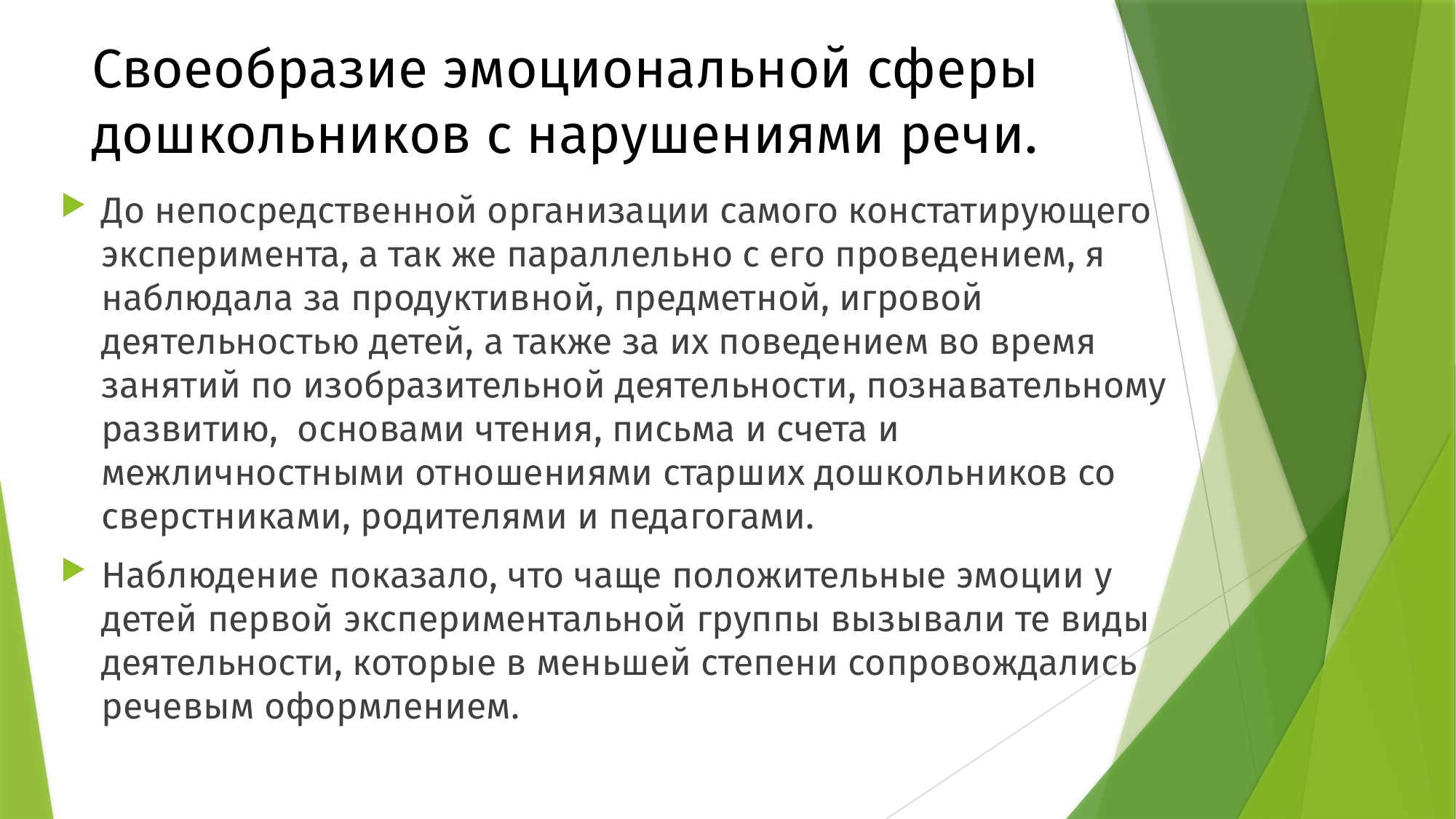

# Своеобразие эмоциональной сферы дошкольников с нарушениями речи.
До непосредственной организации самого констатирующего эксперимента, а так же параллельно с его проведением, я наблюдала за продуктивной, предметной, игровой деятельностью детей, а также за их поведением во время занятий по изобразительной деятельности, познавательному развитию,  основами чтения, письма и счета и межличностными отношениями старших дошкольников со сверстниками, родителями и педагогами.
Наблюдение показало, что чаще положительные эмоции у детей первой экспериментальной группы вызывали те виды деятельности, которые в меньшей степени сопровождались речевым оформлением.